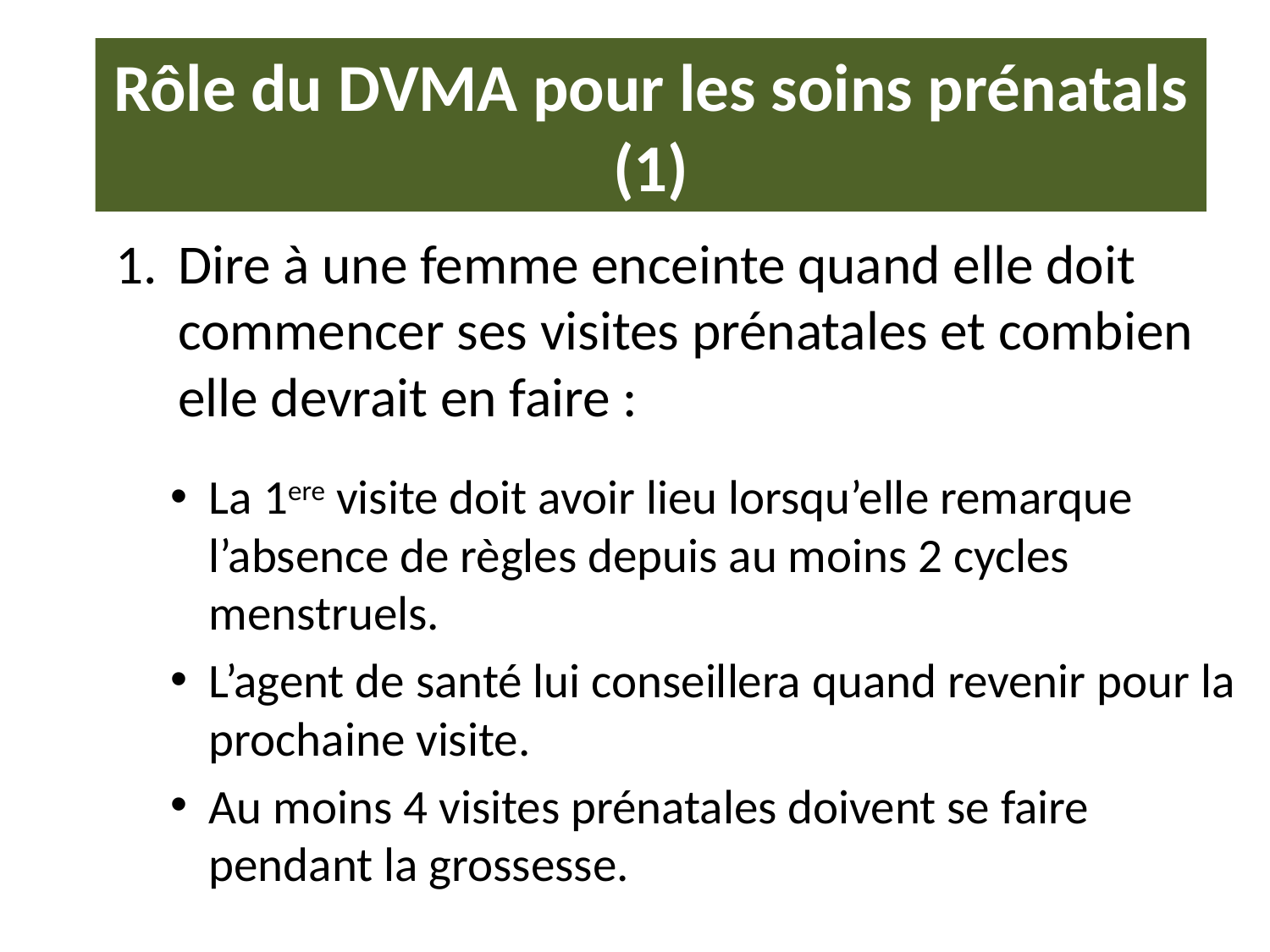

# Rôle du DVMA pour les soins prénatals (1)
Dire à une femme enceinte quand elle doit commencer ses visites prénatales et combien elle devrait en faire :

La 1ere visite doit avoir lieu lorsqu’elle remarque l’absence de règles depuis au moins 2 cycles menstruels.
L’agent de santé lui conseillera quand revenir pour la prochaine visite.
Au moins 4 visites prénatales doivent se faire pendant la grossesse.